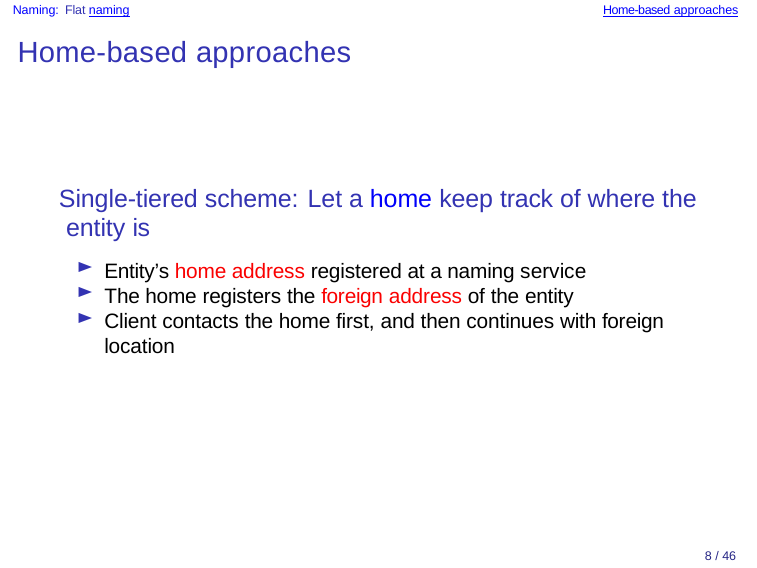

Naming: Flat naming
Home-based approaches
Home-based approaches
Single-tiered scheme: Let a home keep track of where the  entity is
Entity’s home address registered at a naming service
The home registers the foreign address of the entity
Client contacts the home first, and then continues with foreign  location
8 / 46